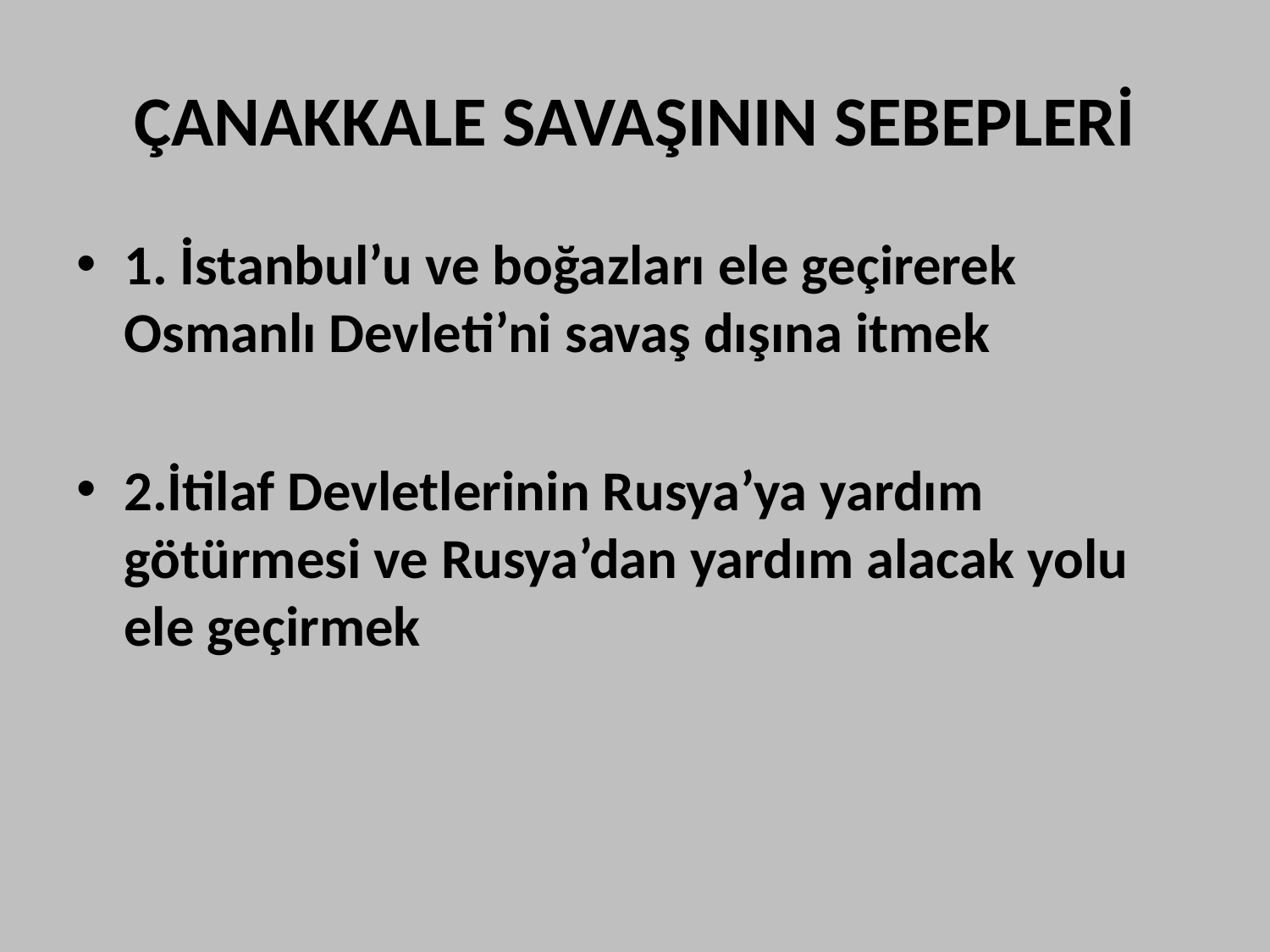

# ÇANAKKALE SAVAŞININ SEBEPLERİ
1. İstanbul’u ve boğazları ele geçirerek Osmanlı Devleti’ni savaş dışına itmek

2.İtilaf Devletlerinin Rusya’ya yardım götürmesi ve Rusya’dan yardım alacak yolu ele geçirmek